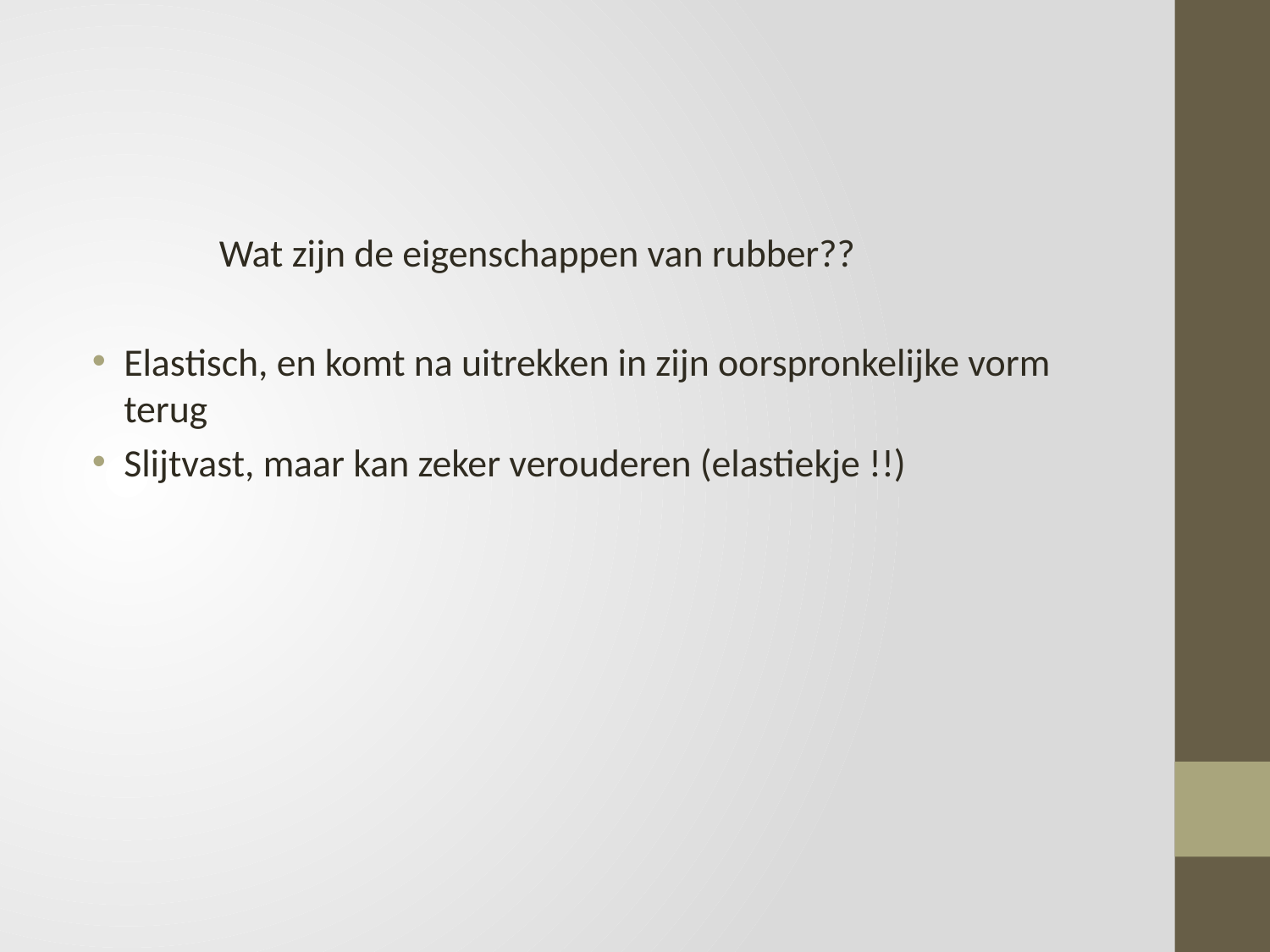

#
	Wat zijn de eigenschappen van rubber??

Elastisch, en komt na uitrekken in zijn oorspronkelijke vorm terug
Slijtvast, maar kan zeker verouderen (elastiekje !!)